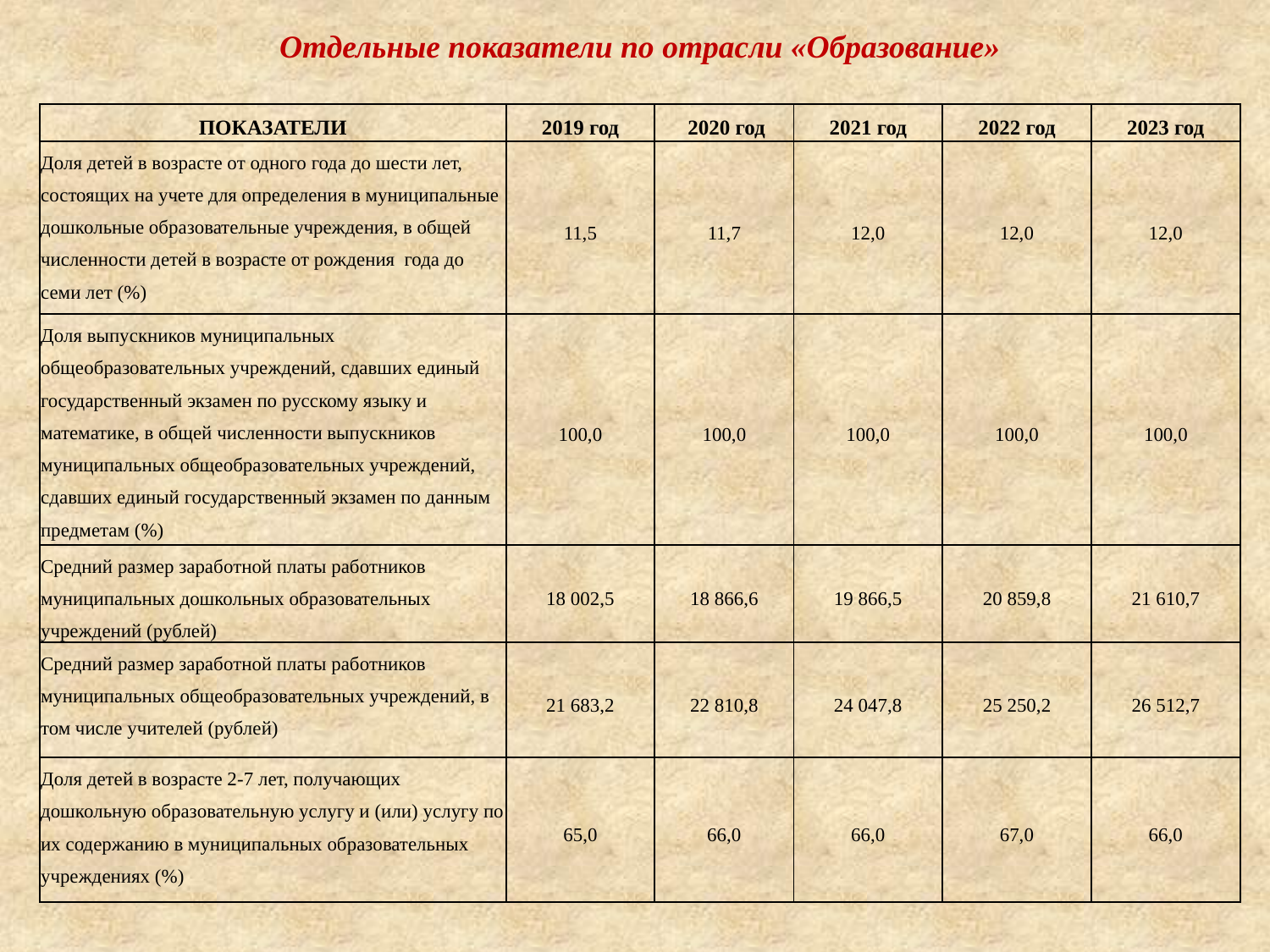

Отдельные показатели по отрасли «Образование»
| ПОКАЗАТЕЛИ | 2019 год | 2020 год | 2021 год | 2022 год | 2023 год |
| --- | --- | --- | --- | --- | --- |
| Доля детей в возрасте от одного года до шести лет, состоящих на учете для определения в муниципальные дошкольные образовательные учреждения, в общей численности детей в возрасте от рождения года до семи лет (%) | 11,5 | 11,7 | 12,0 | 12,0 | 12,0 |
| Доля выпускников муниципальных общеобразовательных учреждений, сдавших единый государственный экзамен по русскому языку и математике, в общей численности выпускников муниципальных общеобразовательных учреждений, сдавших единый государственный экзамен по данным предметам (%) | 100,0 | 100,0 | 100,0 | 100,0 | 100,0 |
| Средний размер заработной платы работников муниципальных дошкольных образовательных учреждений (рублей) | 18 002,5 | 18 866,6 | 19 866,5 | 20 859,8 | 21 610,7 |
| Средний размер заработной платы работников муниципальных общеобразовательных учреждений, в том числе учителей (рублей) | 21 683,2 | 22 810,8 | 24 047,8 | 25 250,2 | 26 512,7 |
| Доля детей в возрасте 2-7 лет, получающих дошкольную образовательную услугу и (или) услугу по их содержанию в муниципальных образовательных учреждениях (%) | 65,0 | 66,0 | 66,0 | 67,0 | 66,0 |